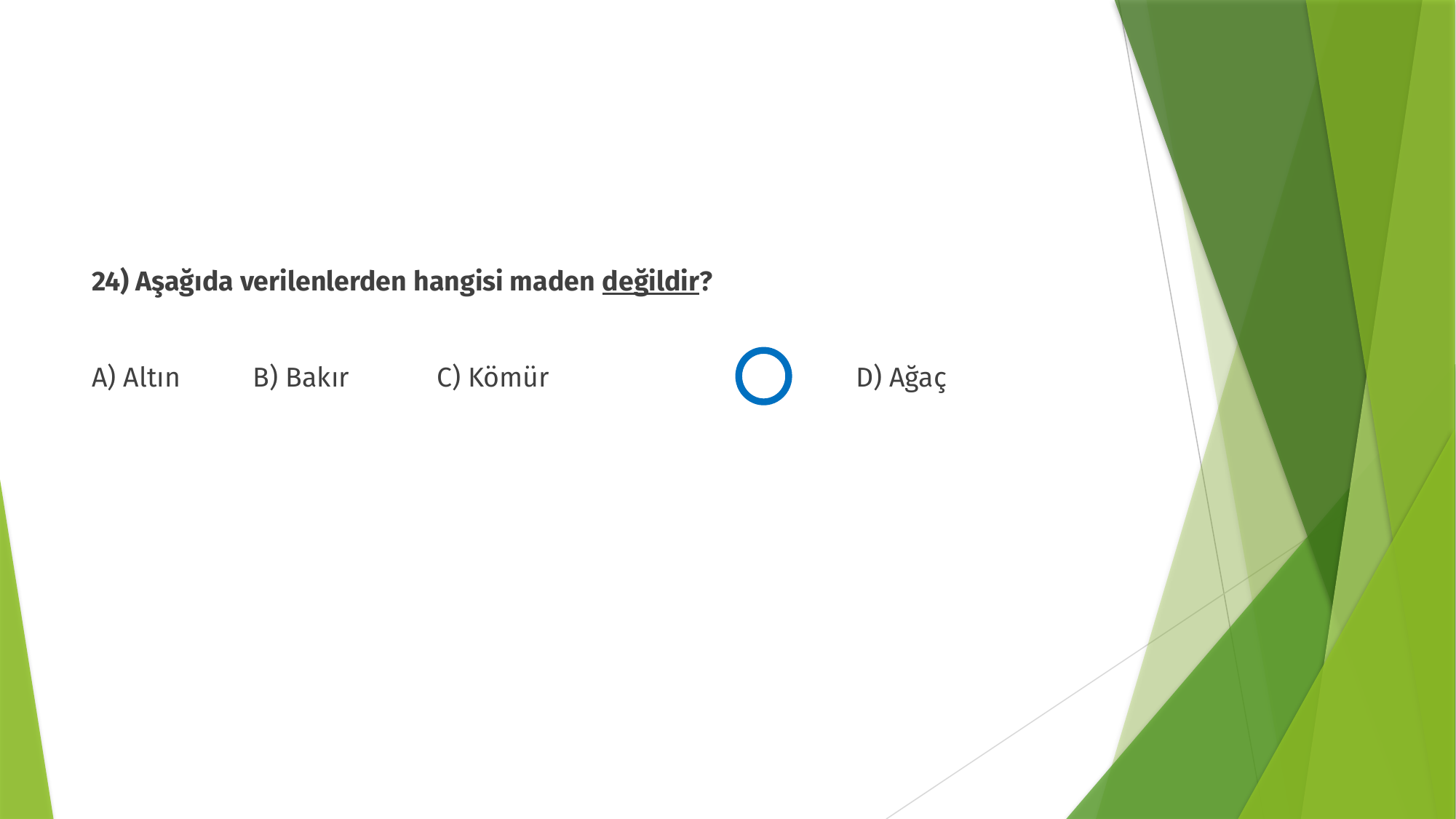

#
24) Aşağıda verilenlerden hangisi maden değildir?

A) Altın          B) Bakır            C) Kömür      	 		D) Ağaç